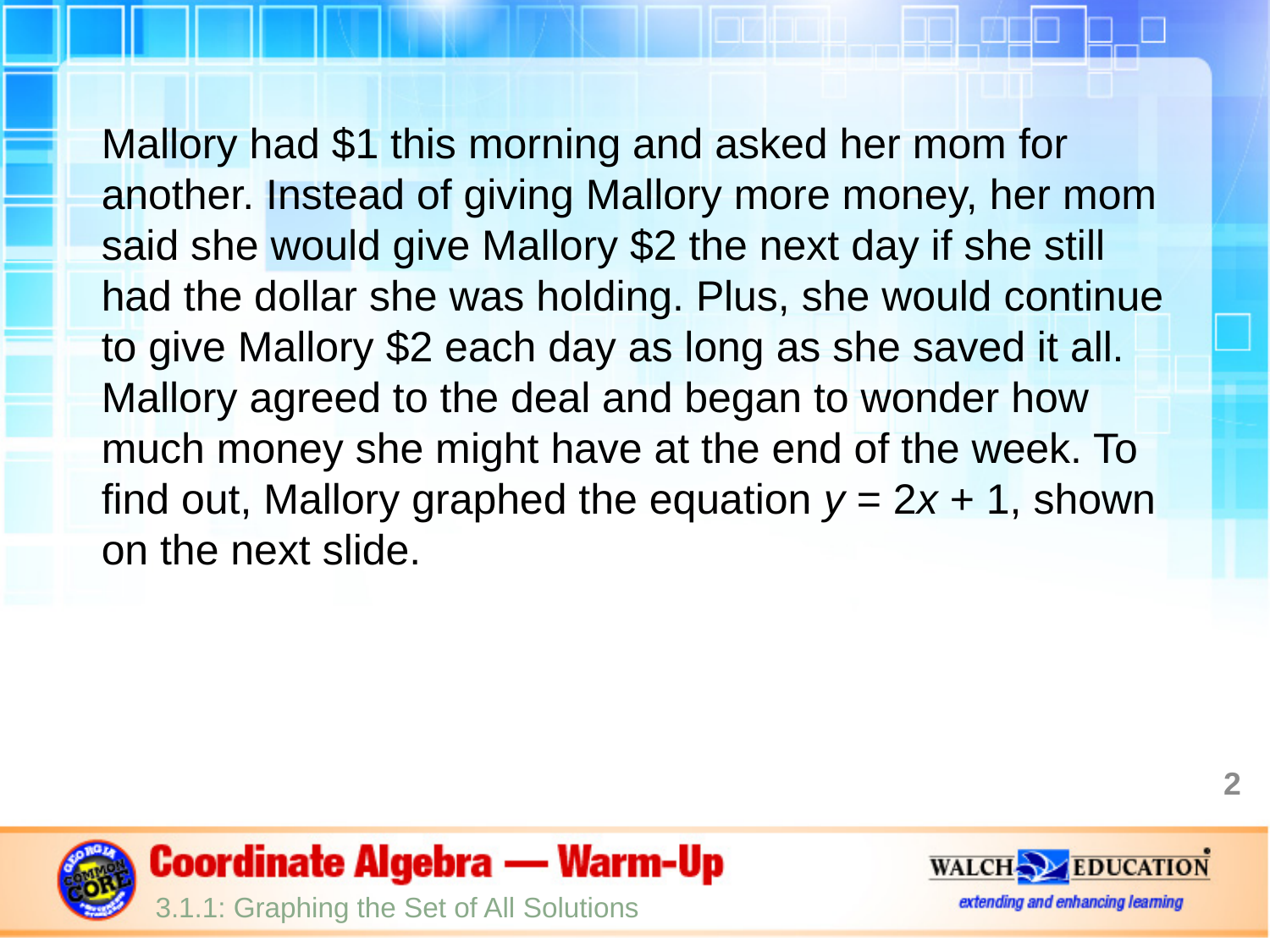

Mallory had $1 this morning and asked her mom for another. Instead of giving Mallory more money, her mom said she would give Mallory $2 the next day if she still had the dollar she was holding. Plus, she would continue to give Mallory $2 each day as long as she saved it all. Mallory agreed to the deal and began to wonder how much money she might have at the end of the week. To find out, Mallory graphed the equation y = 2x + 1, shown on the next slide.
2
3.1.1: Graphing the Set of All Solutions